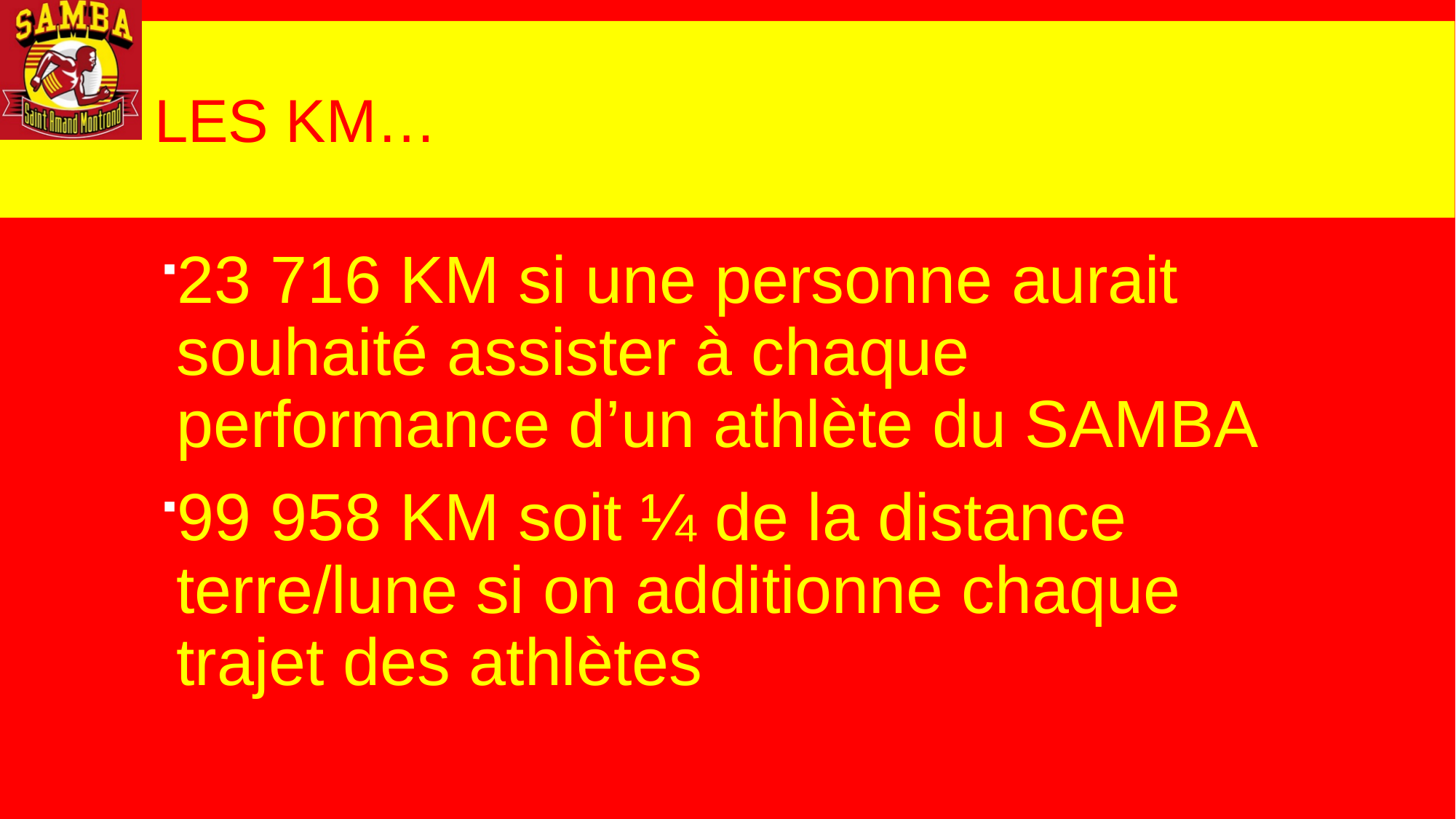

# Les KM…
23 716 KM si une personne aurait souhaité assister à chaque performance d’un athlète du SAMBA
99 958 KM soit ¼ de la distance terre/lune si on additionne chaque trajet des athlètes